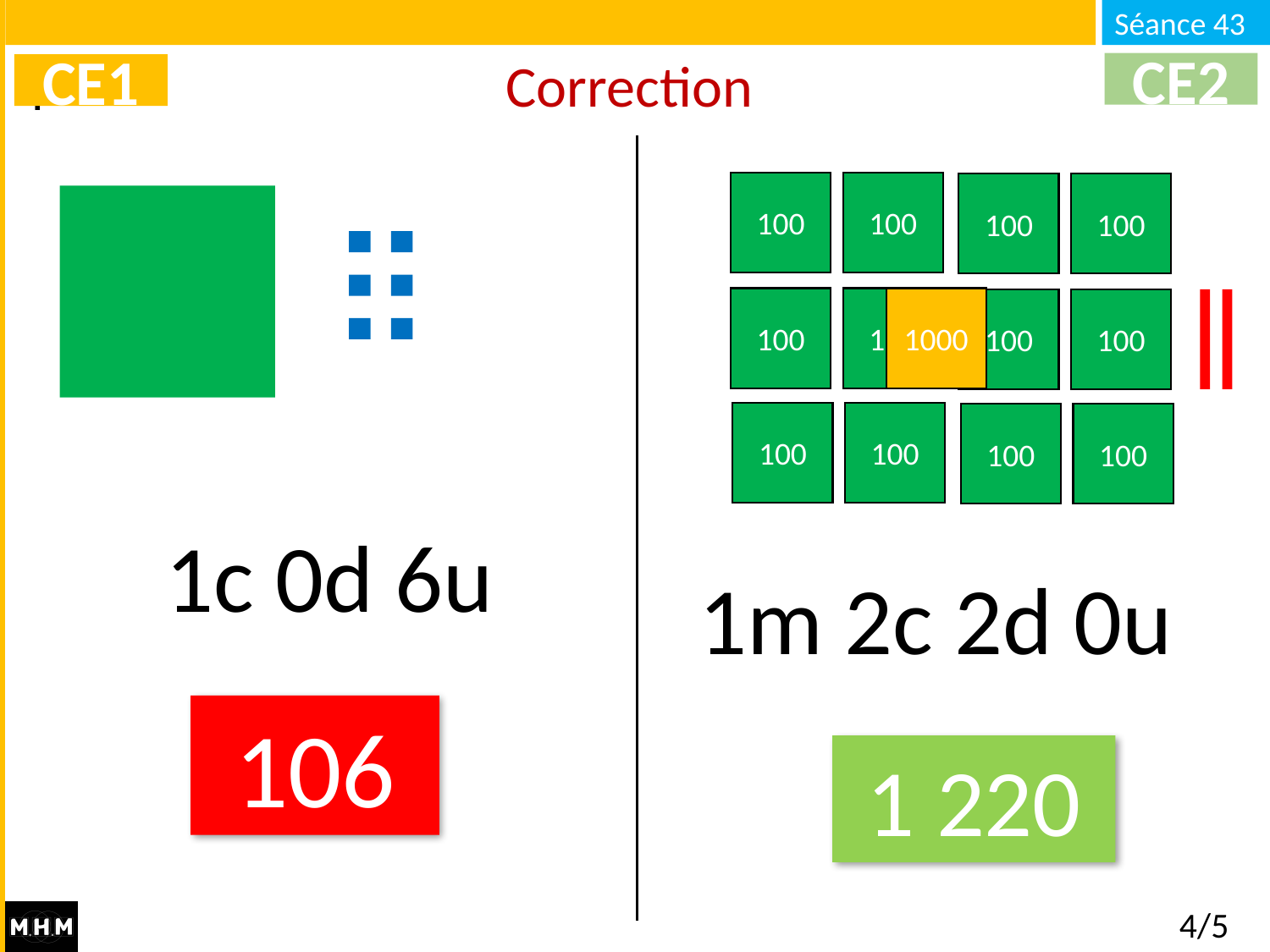

# Correction
CE2
CE1
100
100
100
100

100
100
1000
100
100

100
100
100
100
1c 0d 6u
1m 2c 2d 0u
106
1 220
4/5